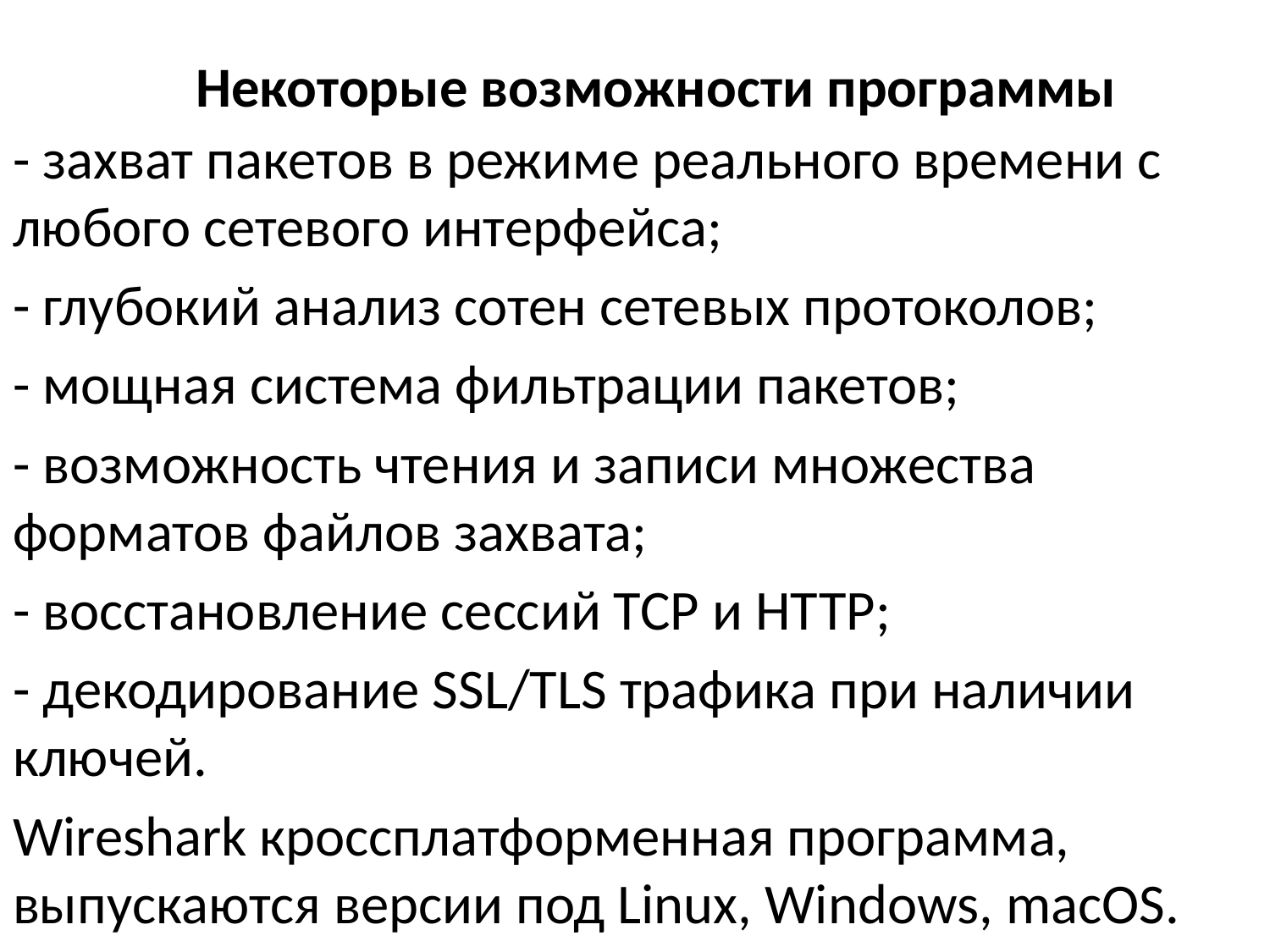

# Некоторые возможности программы
- захват пакетов в режиме реального времени с любого сетевого интерфейса;
- глубокий анализ сотен сетевых протоколов;
- мощная система фильтрации пакетов;
- возможность чтения и записи множества форматов файлов захвата;
- восстановление сессий TCP и HTTP;
- декодирование SSL/TLS трафика при наличии ключей.
Wireshark кроссплатформенная программа, выпускаются версии под Linux, Windows, macOS.